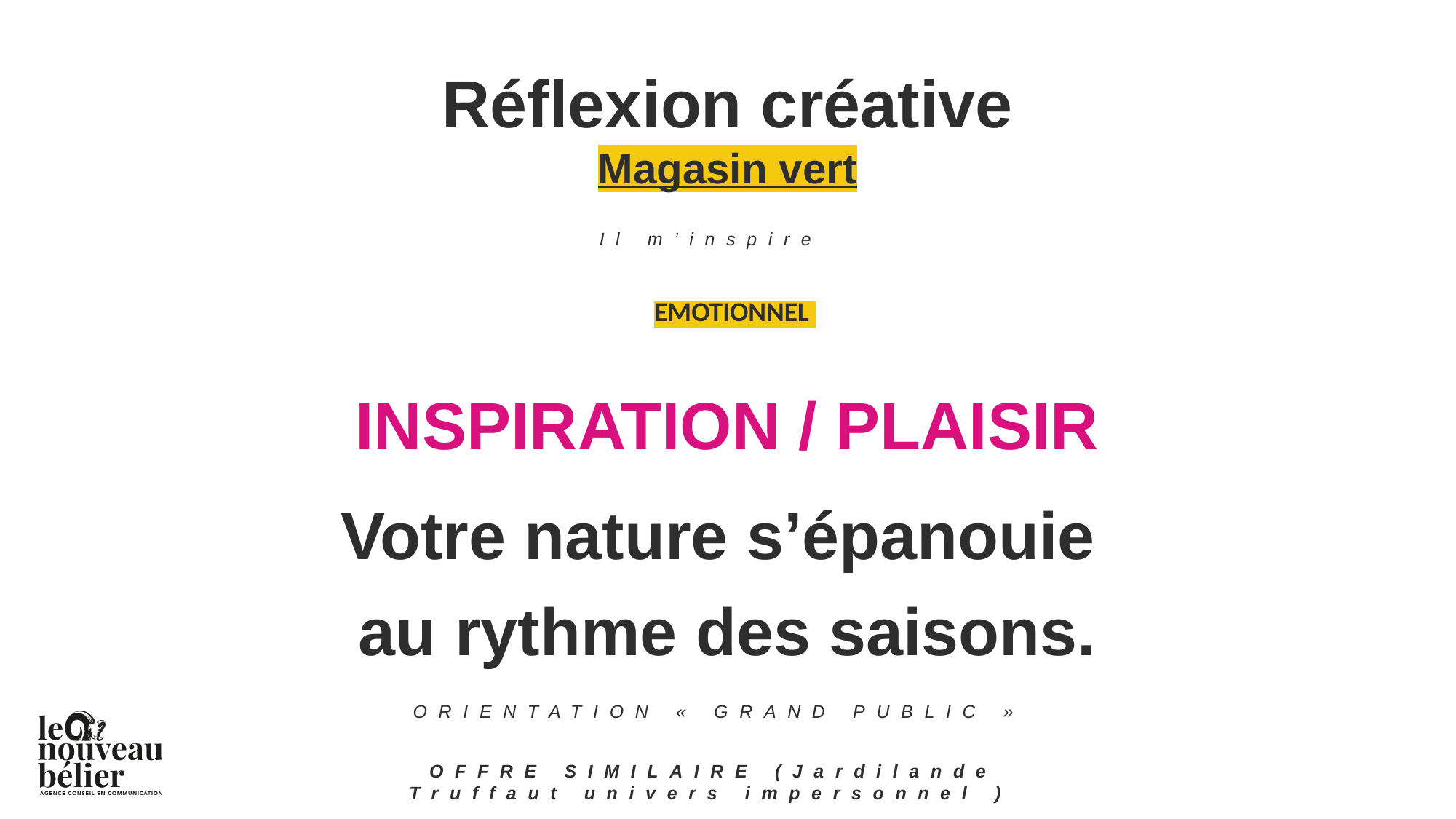

# Réflexion créative Magasin vert
Il m’inspire
EMOTIONNEL
INSPIRATION / PLAISIR
Votre nature s’épanouie
au rythme des saisons.
ORIENTATION « GRAND PUBLIC »
OFFRE SIMILAIRE (Jardilande Truffaut univers impersonnel )